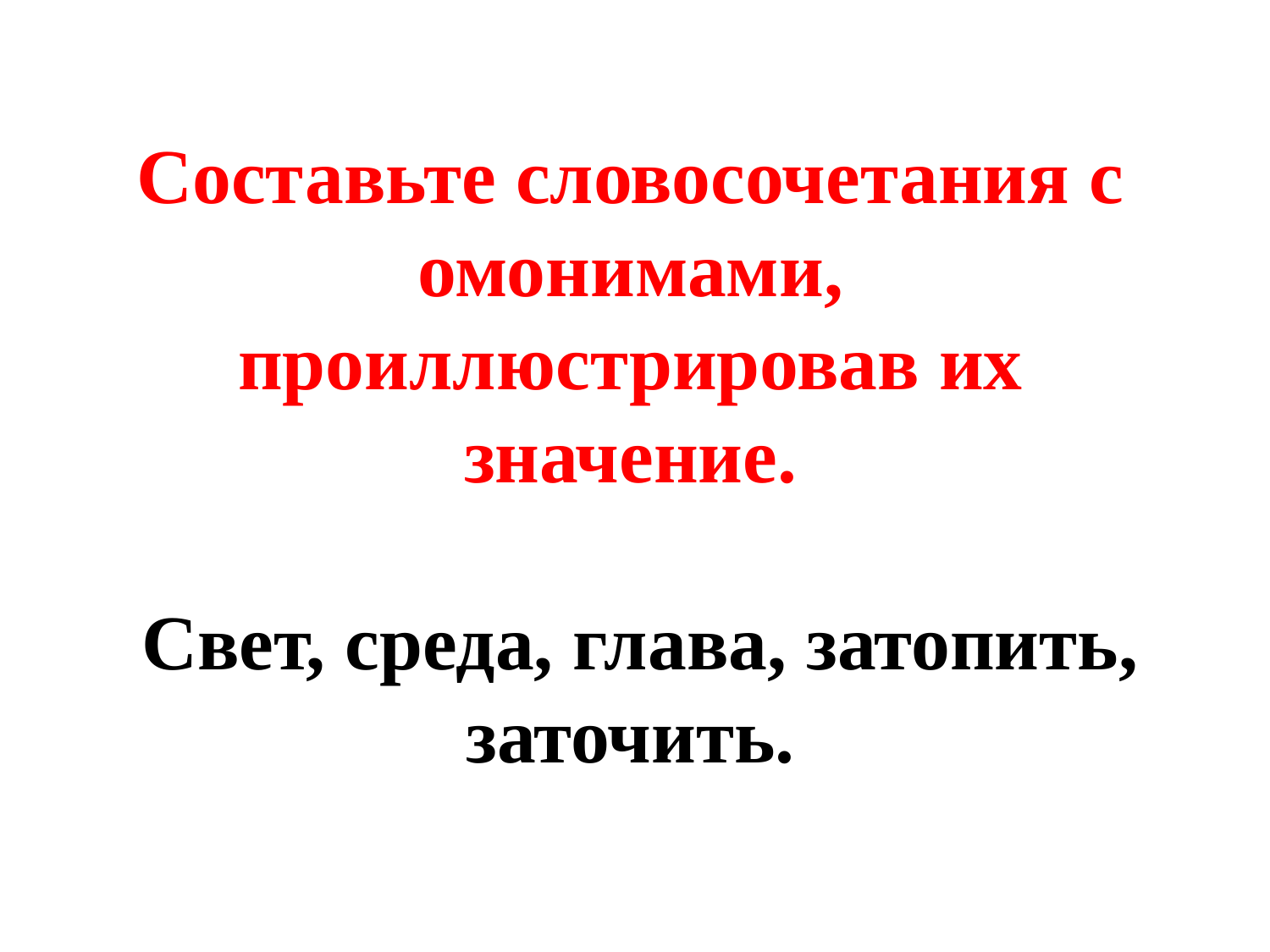

# Составьте словосочетания с омонимами, проиллюстрировав их значение. Свет, среда, глава, затопить, заточить.